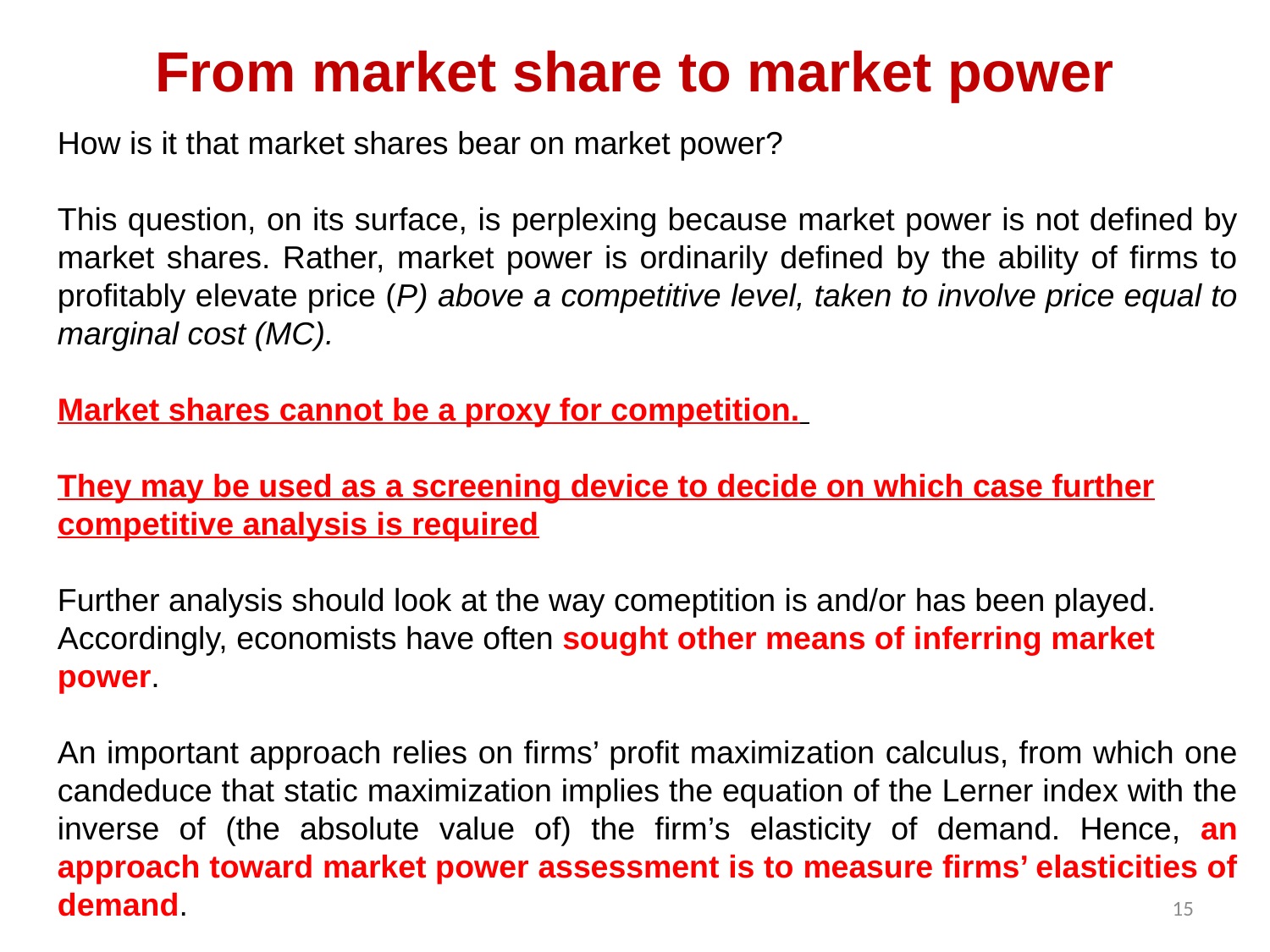

# From market share to market power
How is it that market shares bear on market power?

This question, on its surface, is perplexing because market power is not defined by market shares. Rather, market power is ordinarily defined by the ability of firms to profitably elevate price (P) above a competitive level, taken to involve price equal to marginal cost (MC).

Market shares cannot be a proxy for competition.

They may be used as a screening device to decide on which case further competitive analysis is required

Further analysis should look at the way comeptition is and/or has been played. Accordingly, economists have often sought other means of inferring market power.

An important approach relies on firms’ profit maximization calculus, from which one candeduce that static maximization implies the equation of the Lerner index with the inverse of (the absolute value of) the firm’s elasticity of demand. Hence, an approach toward market power assessment is to measure firms’ elasticities of demand.

15